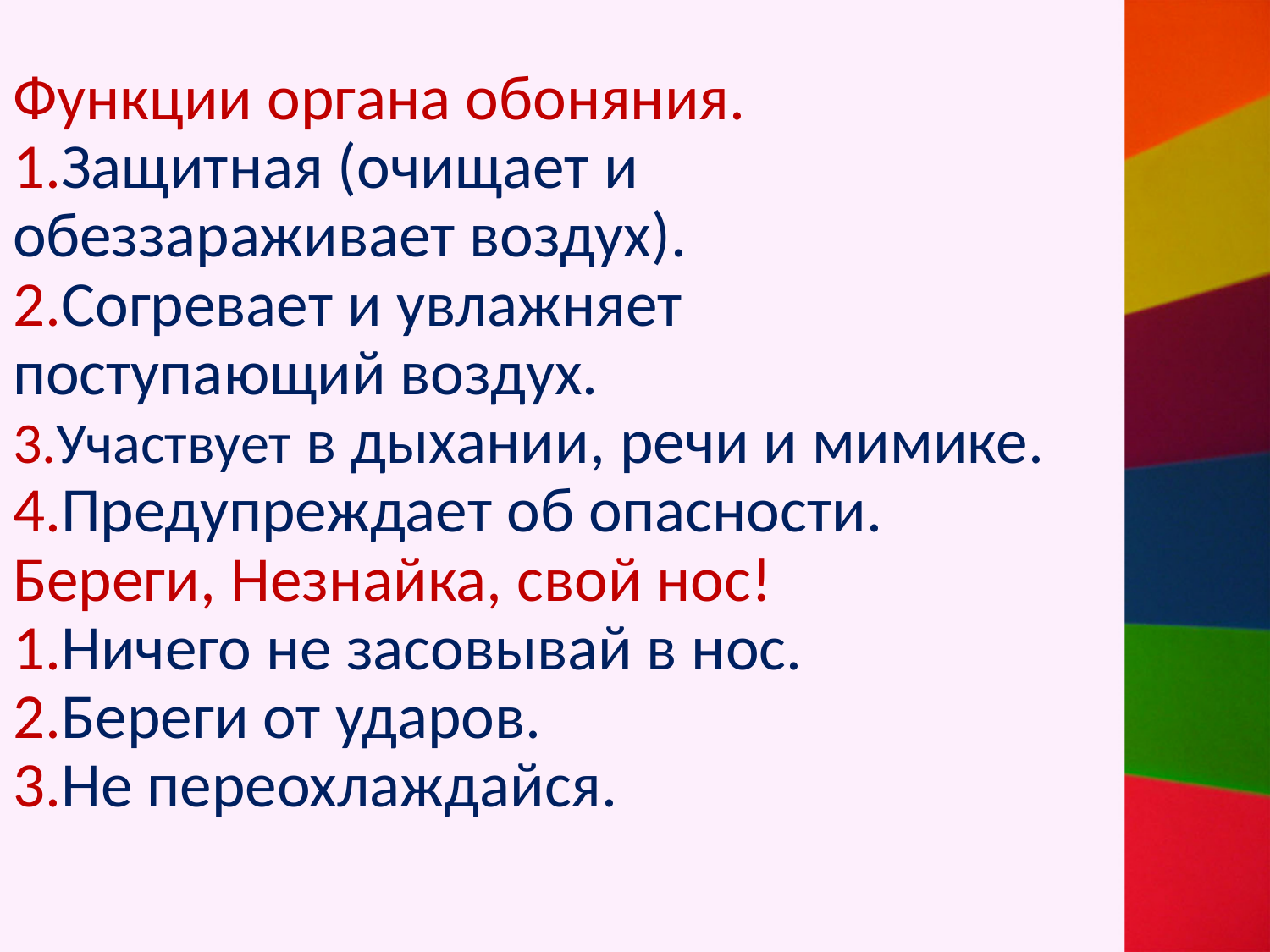

Функции органа обоняния.
1.Защитная (очищает и обеззараживает воздух).
2.Согревает и увлажняет  поступающий воздух.
3.Участвует в дыхании, речи и мимике.
4.Предупреждает об опасности.
Береги, Незнайка, свой нос!
1.Ничего не засовывай в нос.
2.Береги от ударов.
3.Не переохлаждайся.